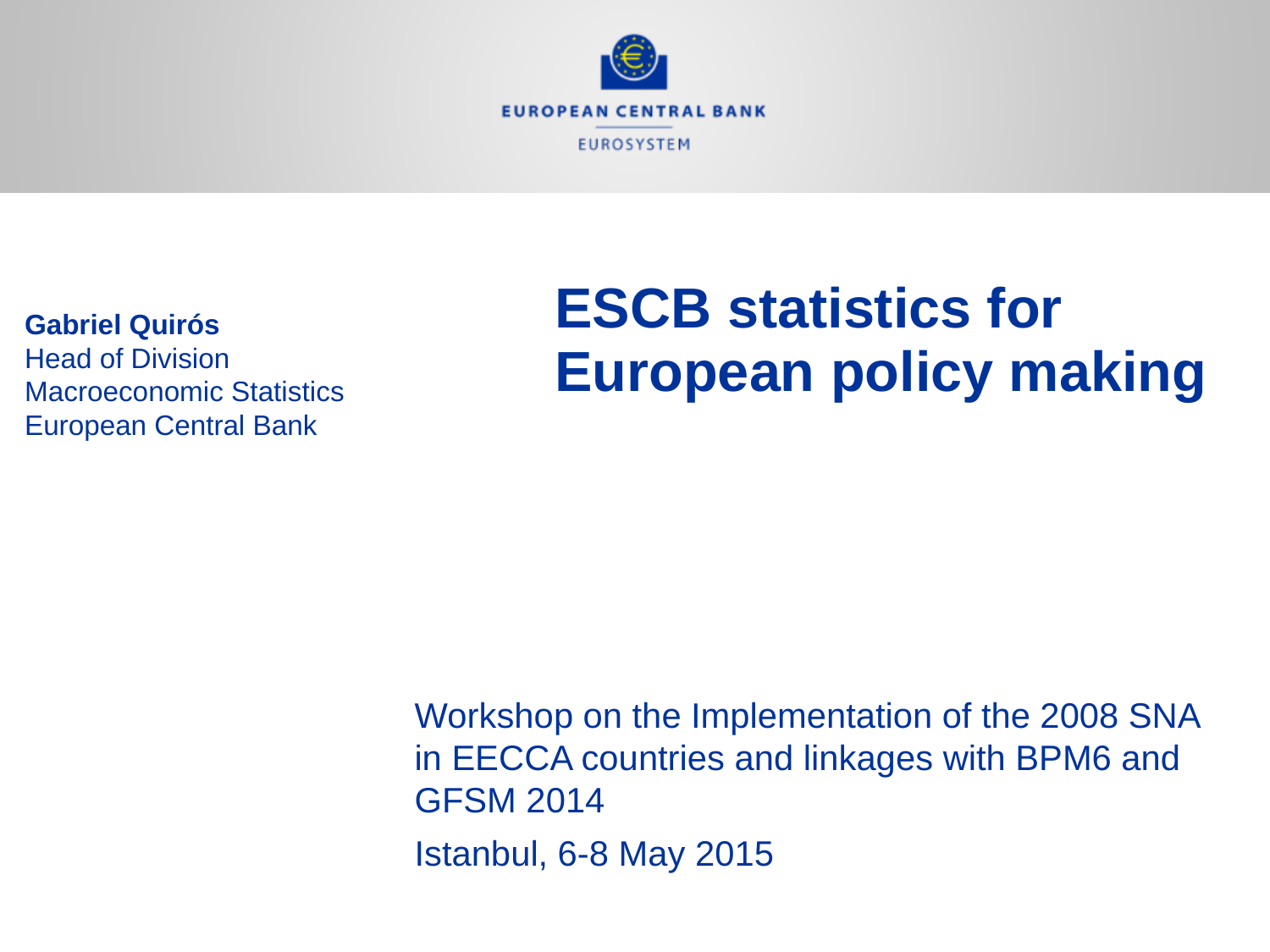

# ESCB statistics for European policy making
Gabriel Quirós
Head of Division
Macroeconomic Statistics
European Central Bank

Workshop on the Implementation of the 2008 SNA  in EECCA countries and linkages with BPM6 and GFSM 2014
Istanbul, 6-8 May 2015